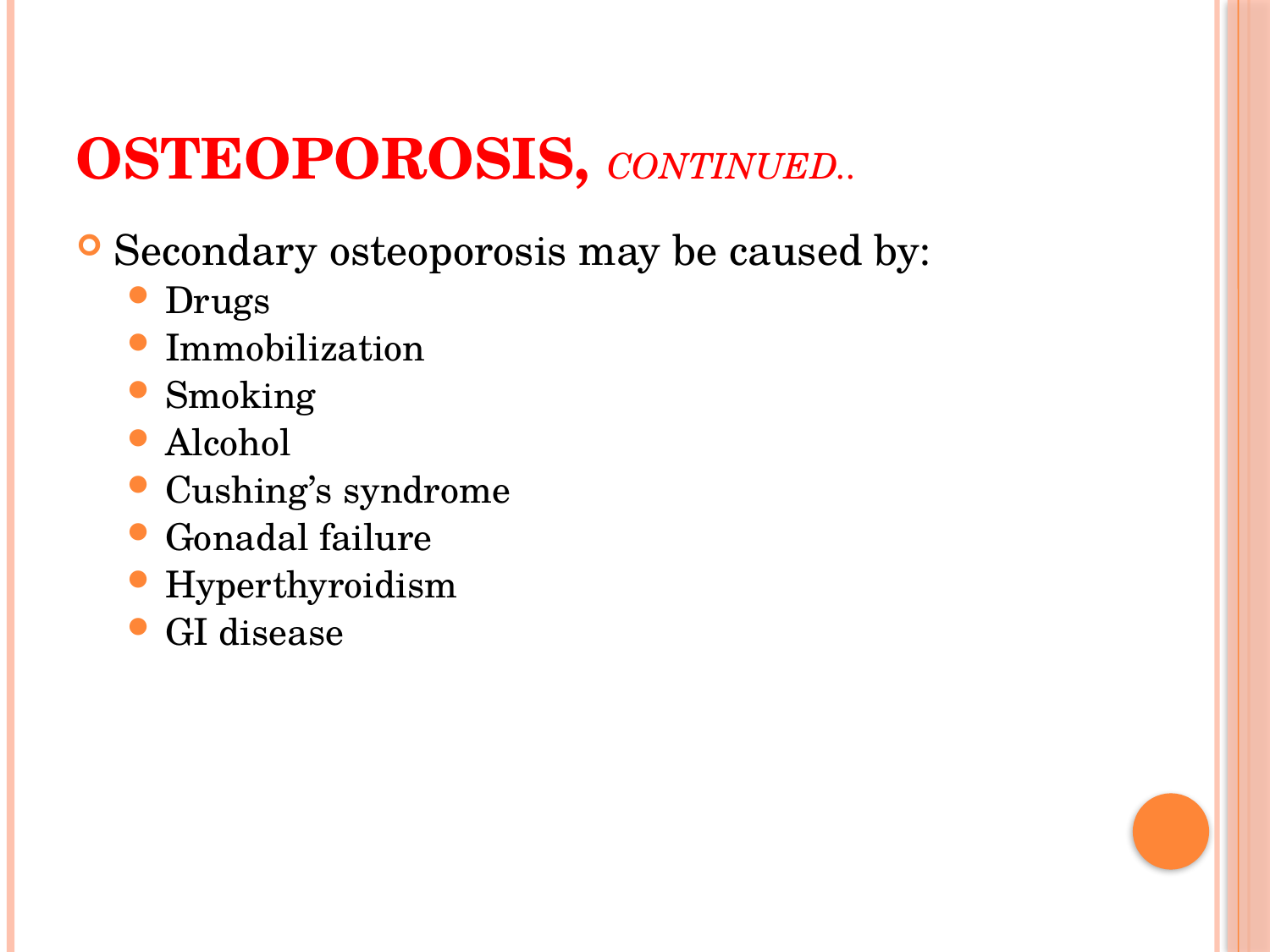

# Osteoporosis, continued..
Secondary osteoporosis may be caused by:
Drugs
Immobilization
Smoking
Alcohol
Cushing’s syndrome
Gonadal failure
Hyperthyroidism
GI disease